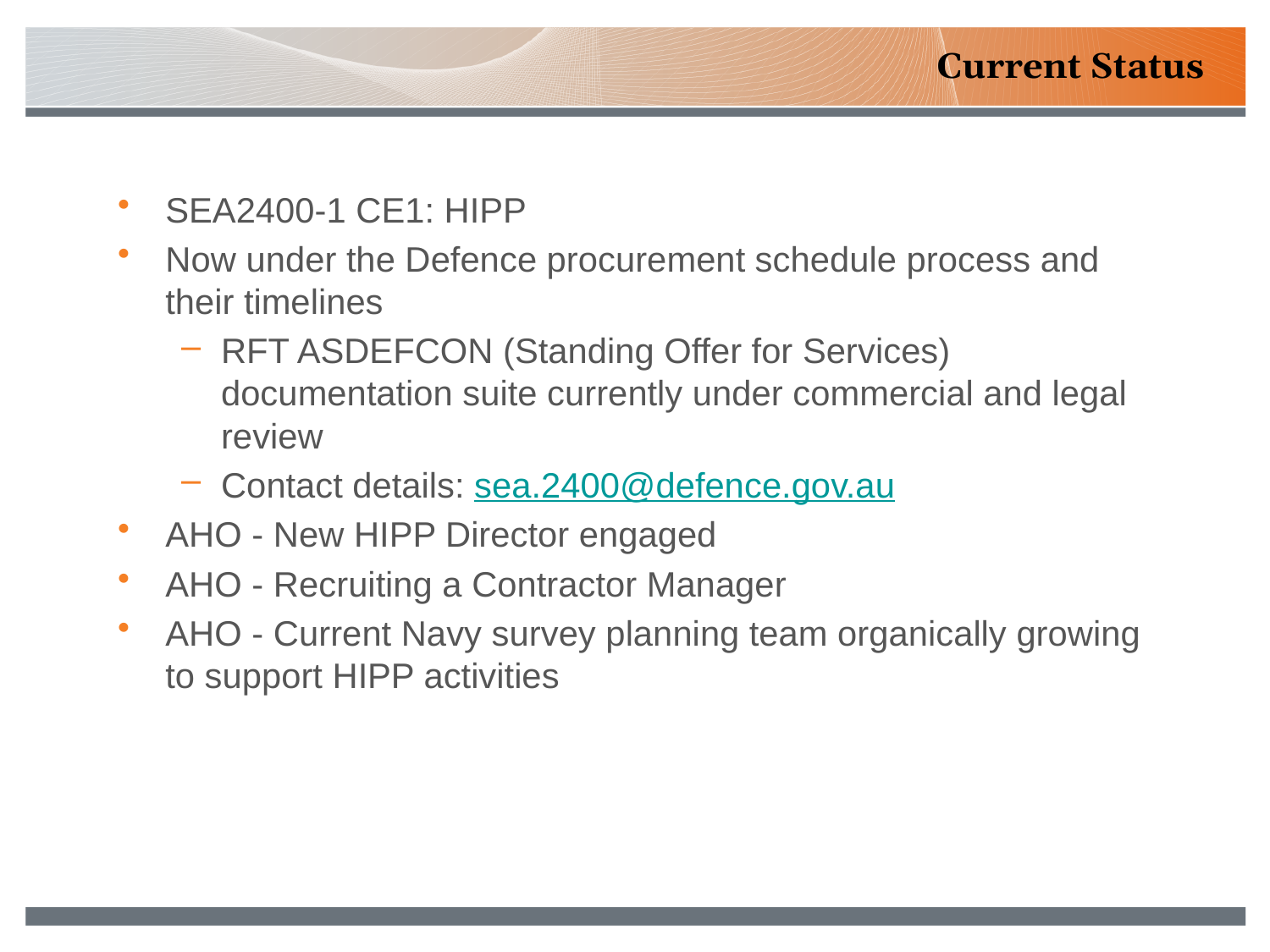

# Current Status
SEA2400-1 CE1: HIPP
Now under the Defence procurement schedule process and their timelines
RFT ASDEFCON (Standing Offer for Services) documentation suite currently under commercial and legal review
Contact details: sea.2400@defence.gov.au
AHO - New HIPP Director engaged
AHO - Recruiting a Contractor Manager
AHO - Current Navy survey planning team organically growing to support HIPP activities